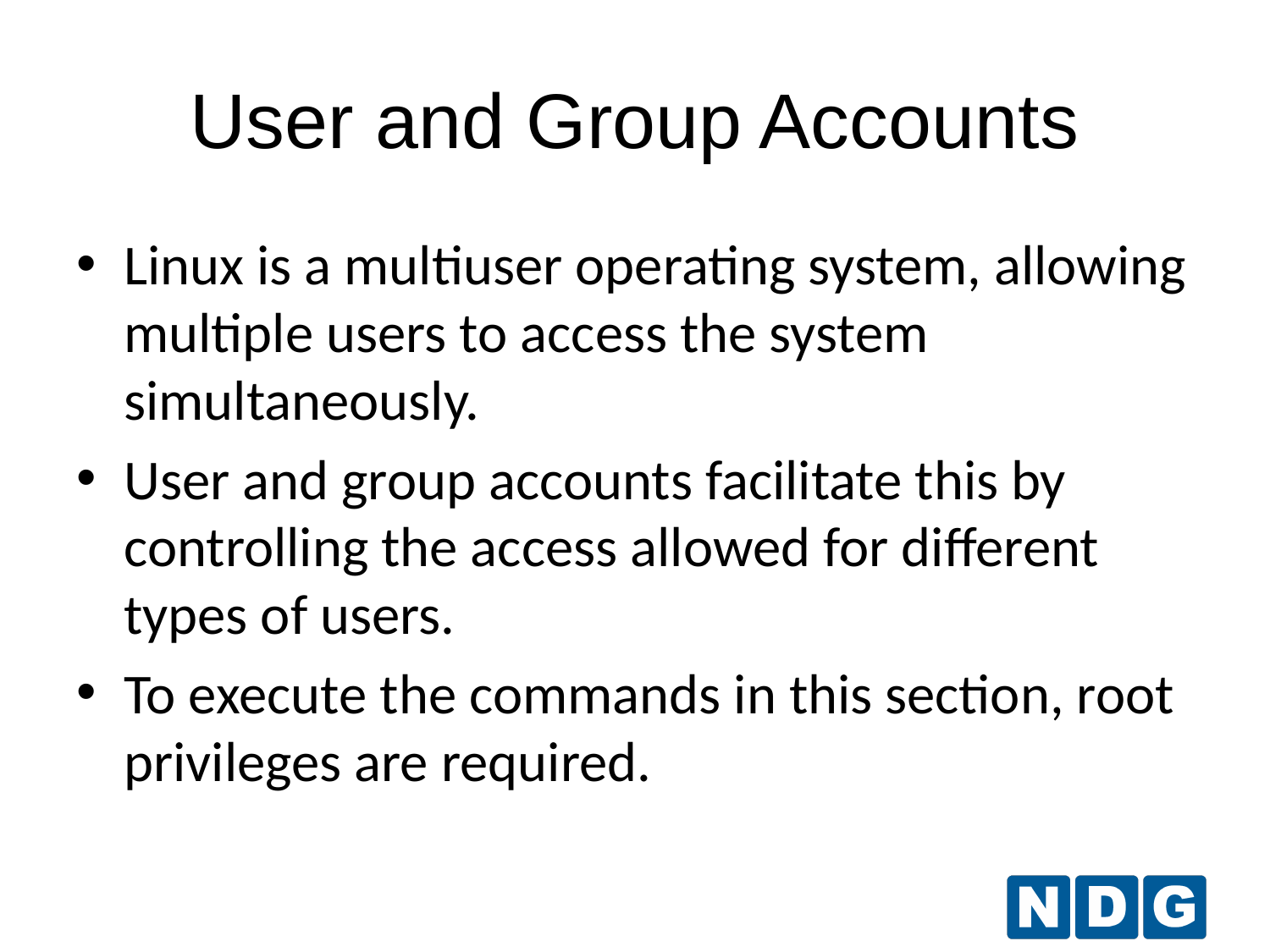

User and Group Accounts
Linux is a multiuser operating system, allowing multiple users to access the system simultaneously.
User and group accounts facilitate this by controlling the access allowed for different types of users.
To execute the commands in this section, root privileges are required.